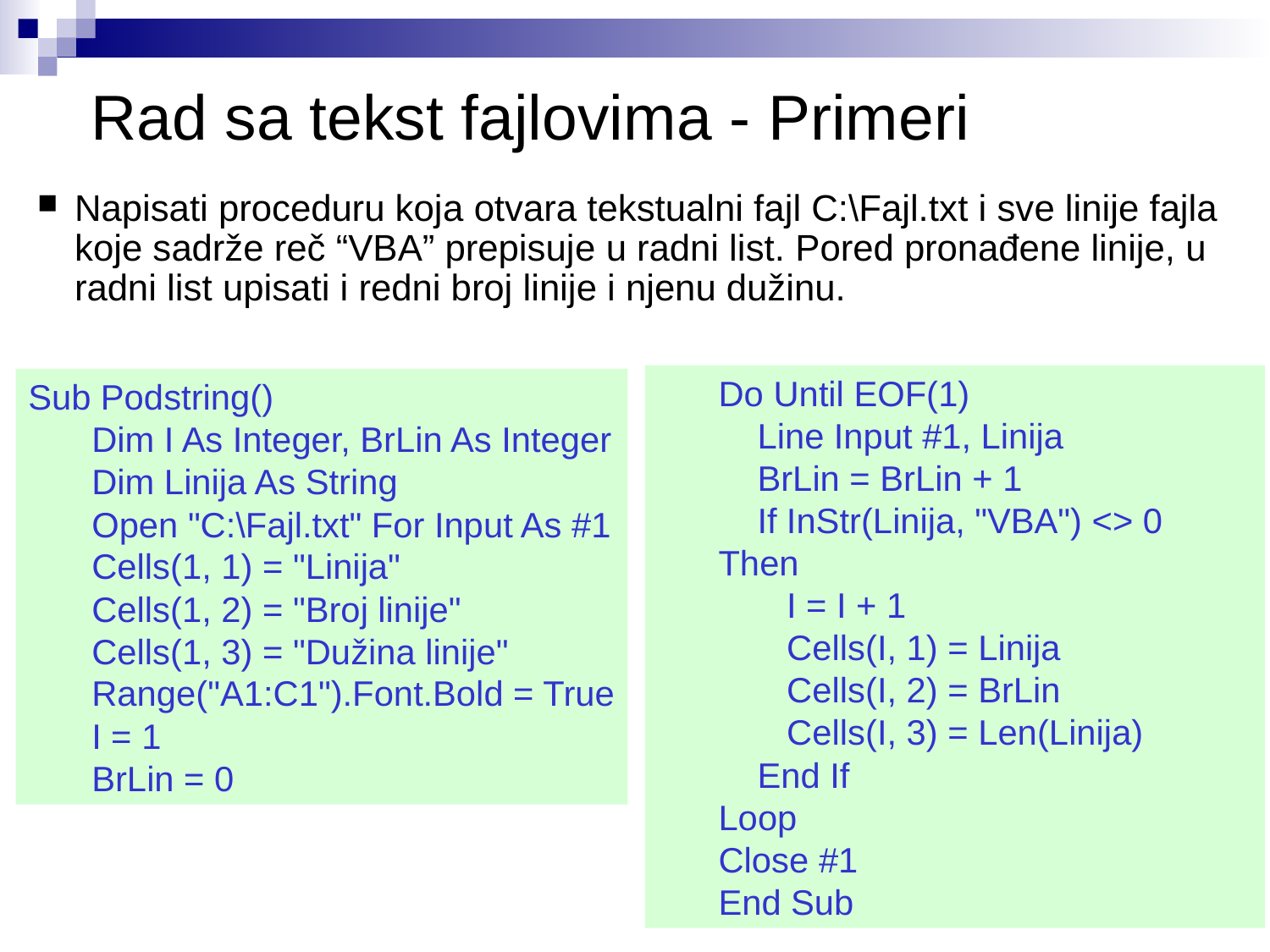

# Rad sa tekst fajlovima - Primeri
Napisati proceduru koja otvara tekstualni fajl C:\Fajl.txt i sve linije fajla koje sadrže reč “VBA” prepisuje u radni list. Pored pronađene linije, u radni list upisati i redni broj linije i njenu dužinu.
Do Until EOF(1)
    Line Input #1, Linija
    BrLin = BrLin + 1
    If InStr(Linija, "VBA") <> 0 Then
       I = I + 1
       Cells(I, 1) = Linija
       Cells(I, 2) = BrLin
       Cells(I, 3) = Len(Linija)
    End If
Loop
Close #1
End Sub
Sub Podstring()
Dim I As Integer, BrLin As Integer
Dim Linija As String
Open "C:\Fajl.txt" For Input As #1
Cells(1, 1) = "Linija"
Cells(1, 2) = "Broj linije"
Cells(1, 3) = "Dužina linije"
Range("A1:C1").Font.Bold = True
I = 1
BrLin = 0